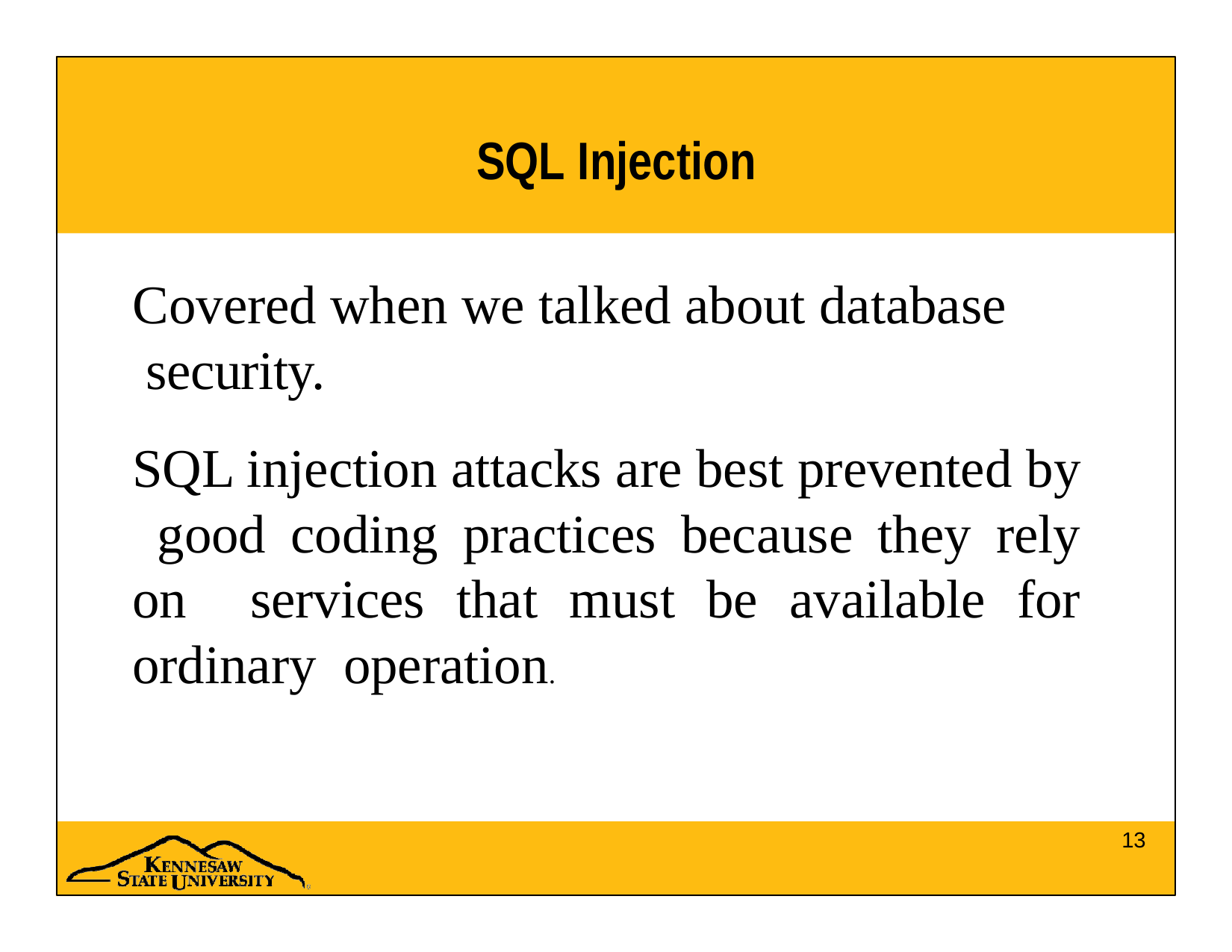

# SQL Injection
Covered when we talked about database  security.
SQL injection attacks are best prevented by  good coding practices because they rely on  services that must be available for ordinary  operation.
13